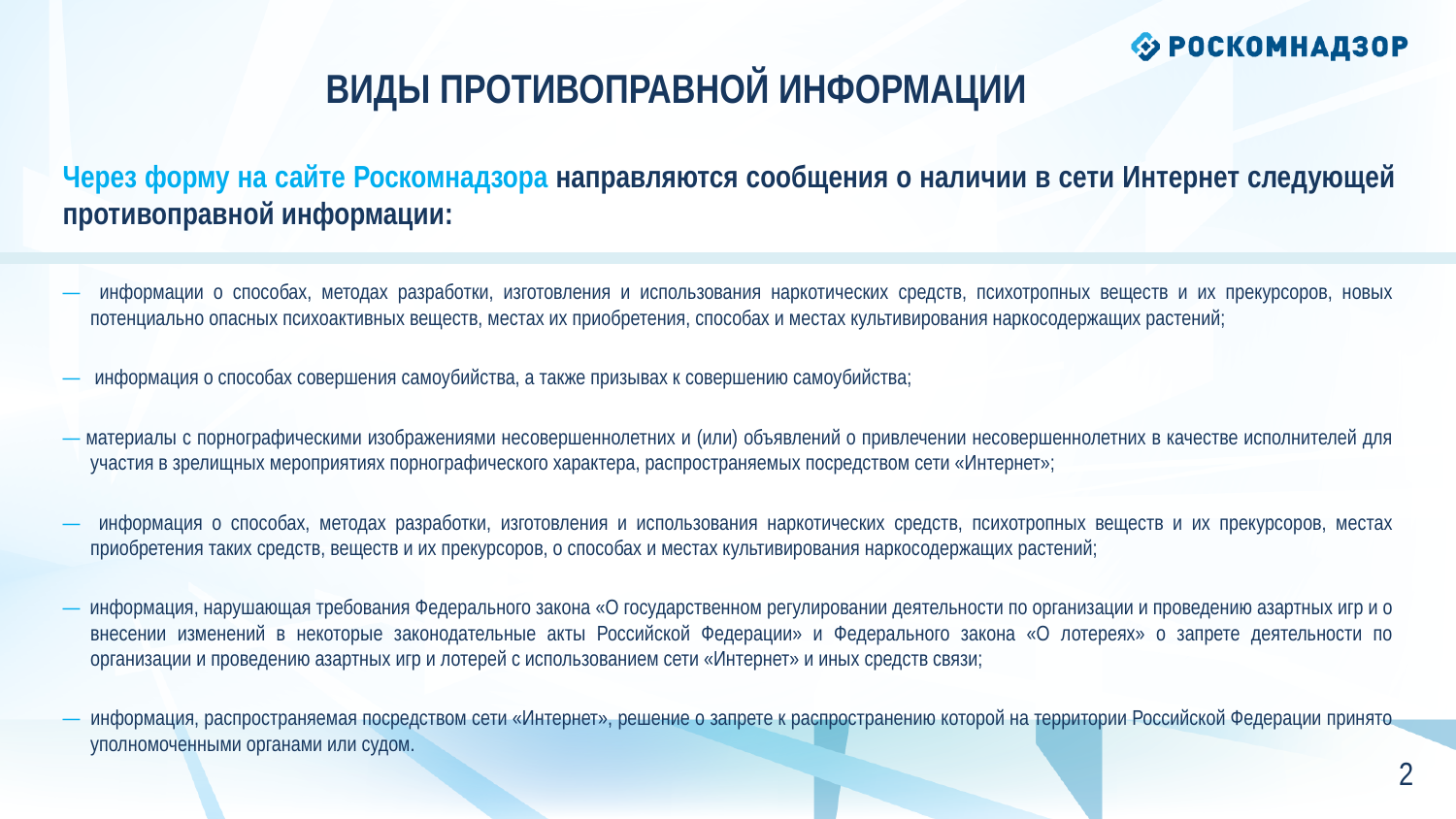

ВИДЫ ПРОТИВОПРАВНОЙ ИНФОРМАЦИИ
Через форму на сайте Роскомнадзора направляются сообщения о наличии в сети Интернет следующей противоправной информации:

—  информации о способах, методах разработки, изготовления и использования наркотических средств, психотропных веществ и их прекурсоров, новых потенциально опасных психоактивных веществ, местах их приобретения, способах и местах культивирования наркосодержащих растений;

—   информация о способах совершения самоубийства, а также призывах к совершению самоубийства;

— материалы с порнографическими изображениями несовершеннолетних и (или) объявлений о привлечении несовершеннолетних в качестве исполнителей для участия в зрелищных мероприятиях порнографического характера, распространяемых посредством сети «Интернет»;

—  информация о способах, методах разработки, изготовления и использования наркотических средств, психотропных веществ и их прекурсоров, местах приобретения таких средств, веществ и их прекурсоров, о способах и местах культивирования наркосодержащих растений;

—  информация, нарушающая требования Федерального закона «О государственном регулировании деятельности по организации и проведению азартных игр и о внесении изменений в некоторые законодательные акты Российской Федерации» и Федерального закона «О лотереях» о запрете деятельности по организации и проведению азартных игр и лотерей с использованием сети «Интернет» и иных средств связи;

—  информация, распространяемая посредством сети «Интернет», решение о запрете к распространению которой на территории Российской Федерации принято уполномоченными органами или судом.

2